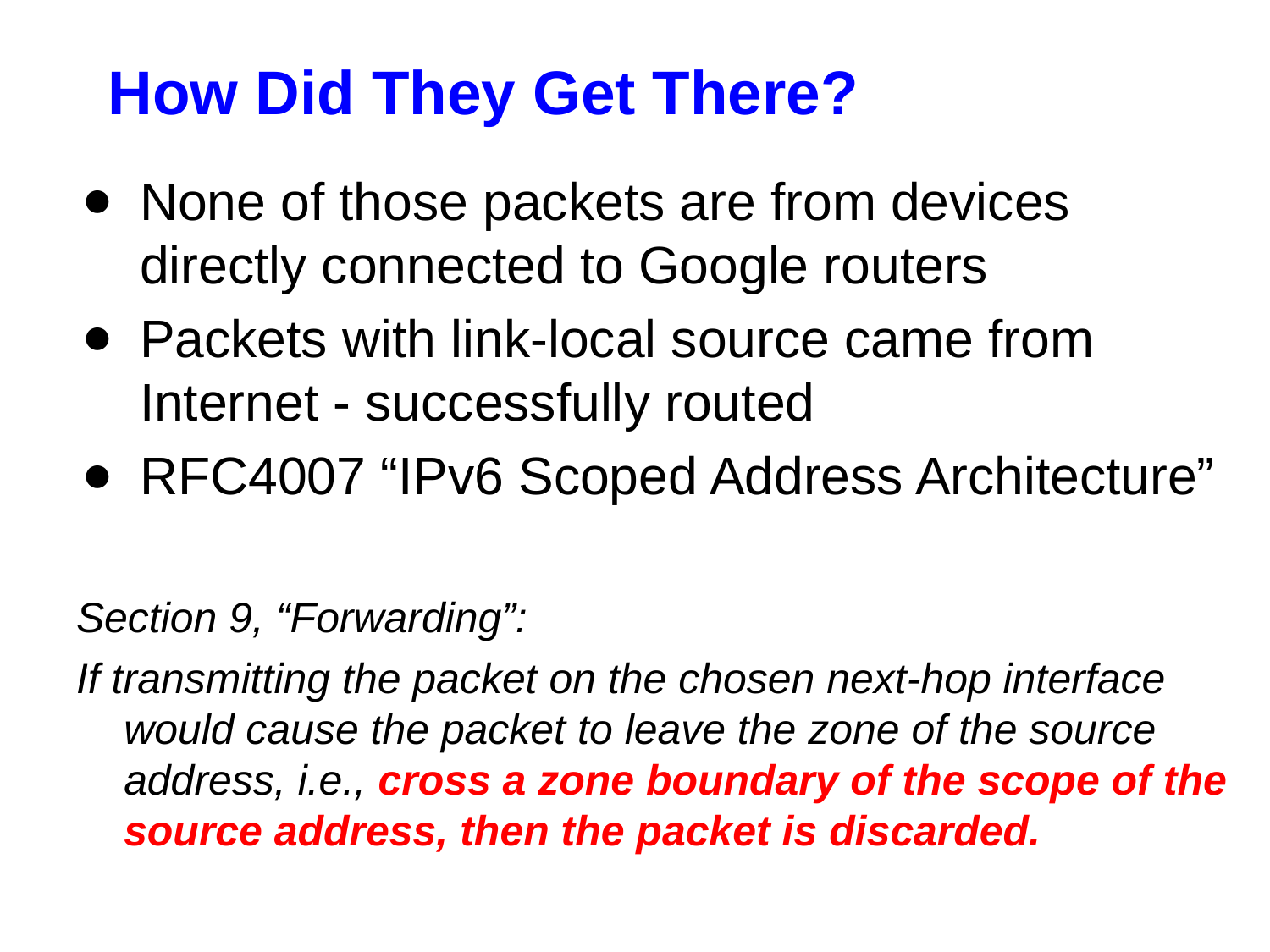

# How Did They Get There?
None of those packets are from devices directly connected to Google routers
Packets with link-local source came from Internet - successfully routed
RFC4007 “IPv6 Scoped Address Architecture”

Section 9, “Forwarding”:
If transmitting the packet on the chosen next-hop interface would cause the packet to leave the zone of the source address, i.e., cross a zone boundary of the scope of the source address, then the packet is discarded.